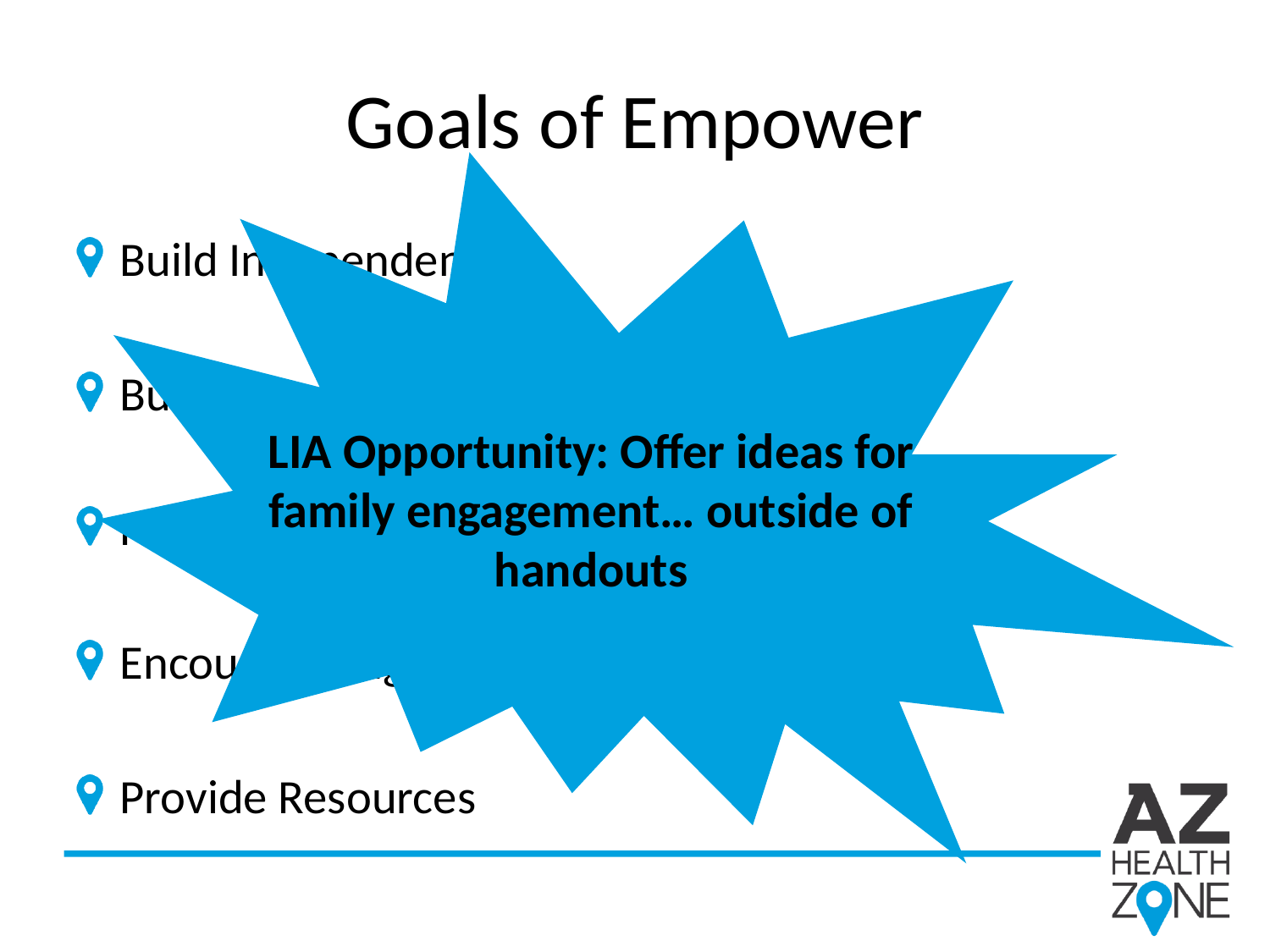

# Goals of Empower

Build Independence

Build a Foundation

Provide Guidelines

Encourage Engagement

Provide Resources

LIA Opportunity: Offer ideas for family engagement… outside of handouts